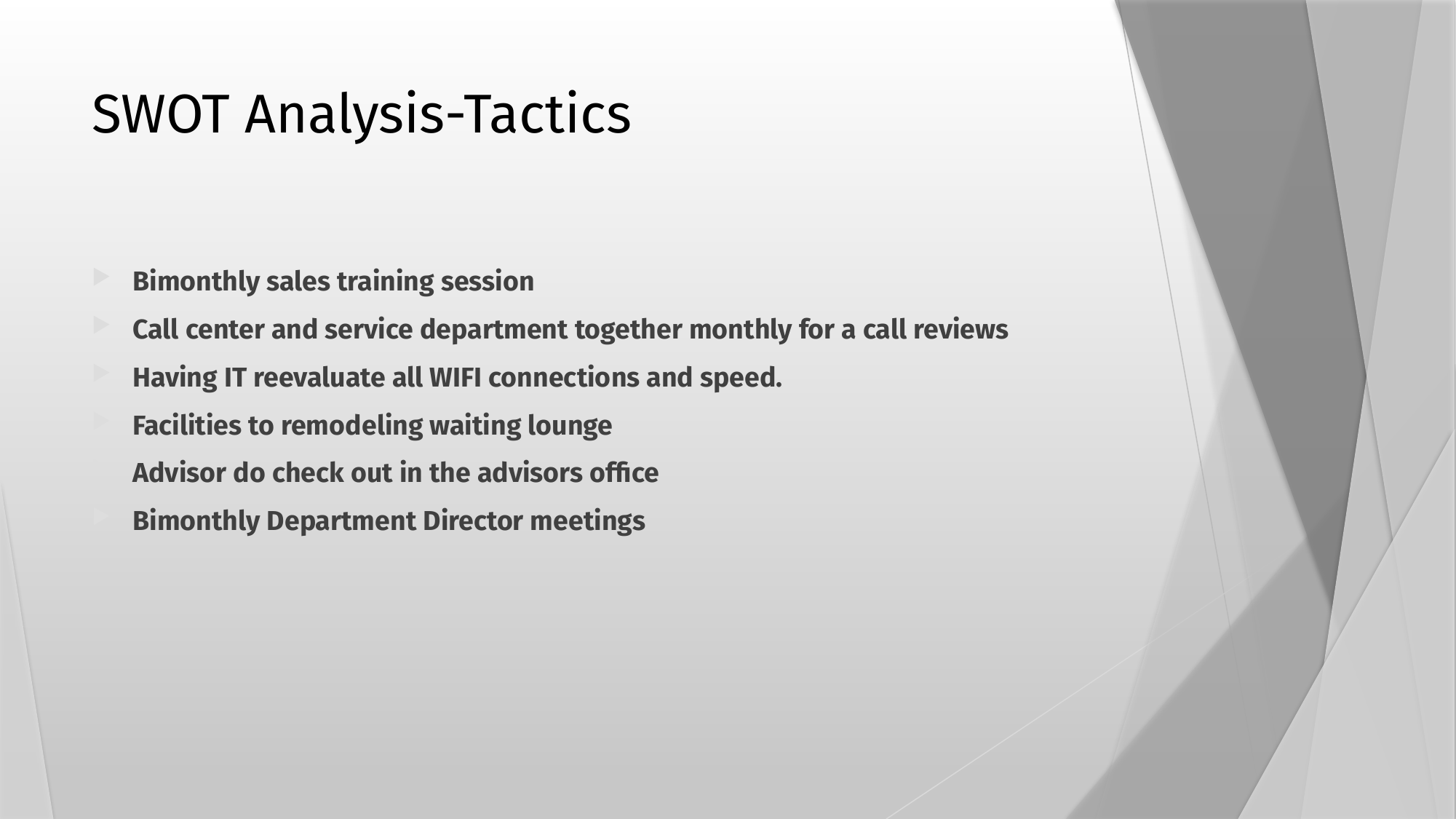

# SWOT Analysis-Tactics
Bimonthly sales training session
Call center and service department together monthly for a call reviews
Having IT reevaluate all WIFI connections and speed.
Facilities to remodeling waiting lounge
Advisor do check out in the advisors office
Bimonthly Department Director meetings